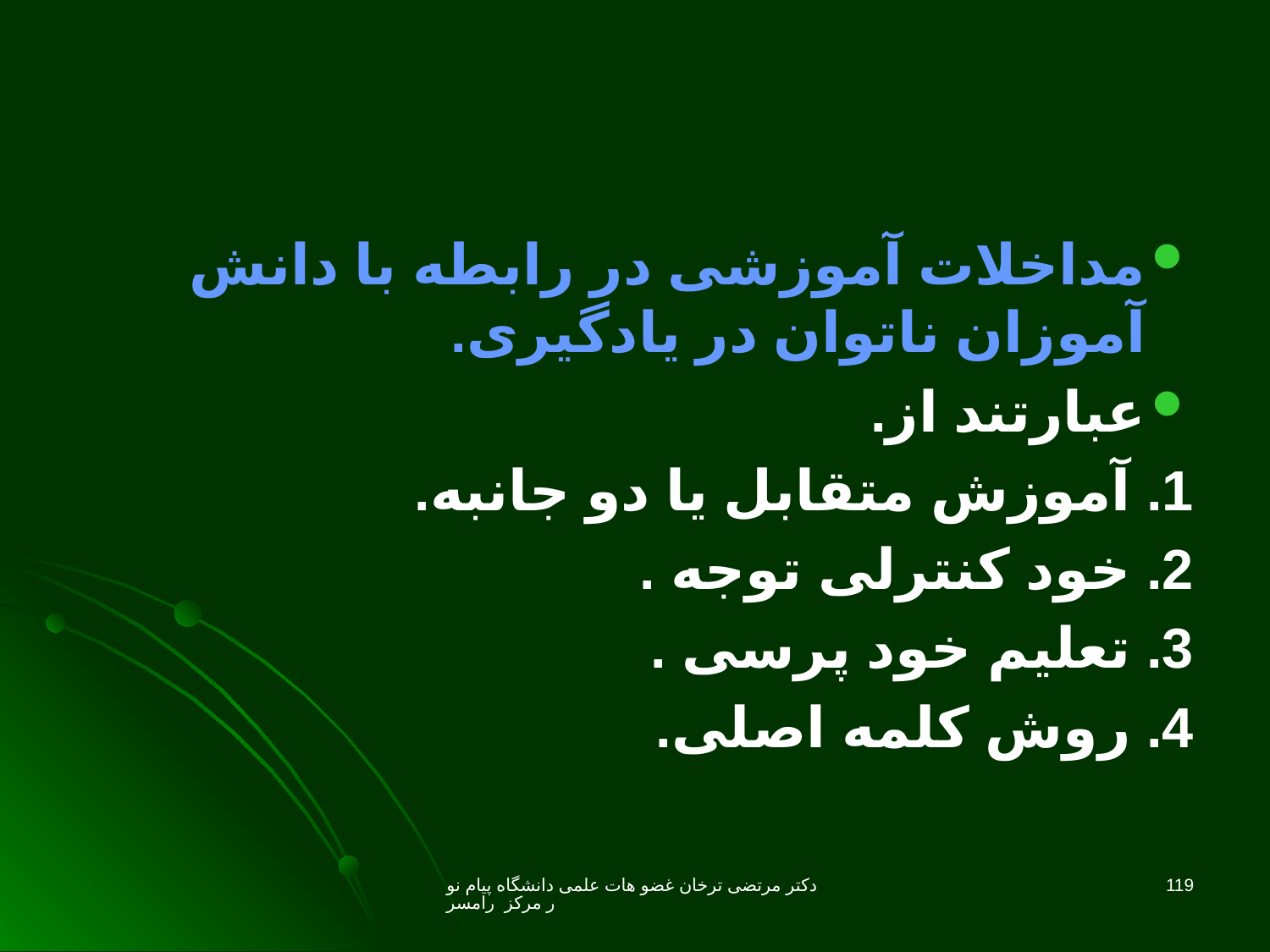

مداخلات آموزشی در رابطه با دانش آموزان ناتوان در یادگیری.
عبارتند از.
1. آموزش متقابل یا دو جانبه.
2. خود کنترلی توجه .
3. تعلیم خود پرسی .
4. روش کلمه اصلی.
دکتر مرتضی ترخان غضو هات علمی دانشگاه پیام نور مرکز رامسر
119